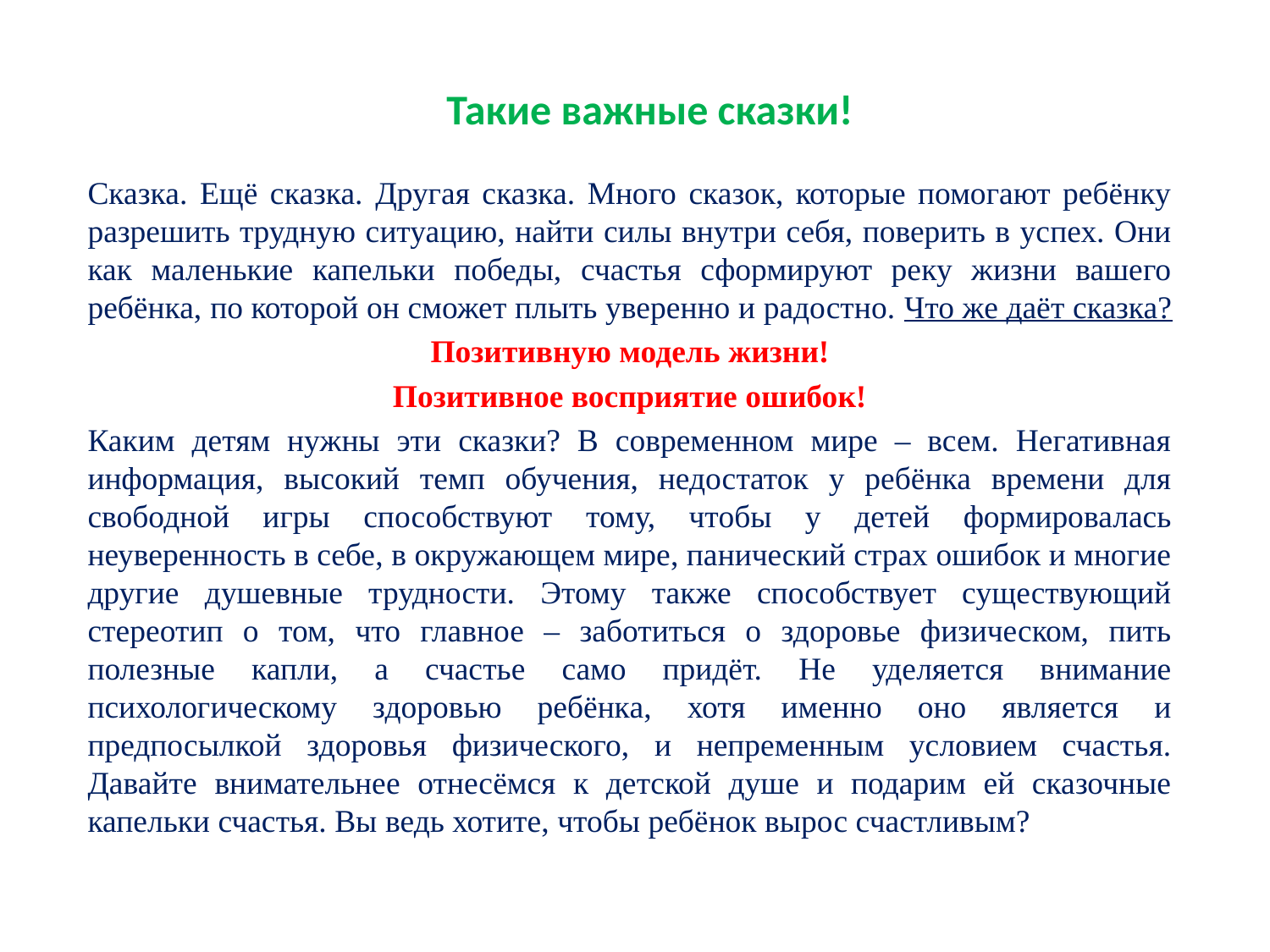

Такие важные сказки!
Сказка. Ещё сказка. Другая сказка. Много сказок, которые помогают ребёнку разрешить трудную ситуацию, найти силы внутри себя, поверить в успех. Они как маленькие капельки победы, счастья сформируют реку жизни вашего ребёнка, по которой он сможет плыть уверенно и радостно. Что же даёт сказка?
Позитивную модель жизни!
Позитивное восприятие ошибок!
Каким детям нужны эти сказки? В современном мире – всем. Негативная информация, высокий темп обучения, недостаток у ребёнка времени для свободной игры способствуют тому, чтобы у детей формировалась неуверенность в себе, в окружающем мире, панический страх ошибок и многие другие душевные трудности. Этому также способствует существующий стереотип о том, что главное – заботиться о здоровье физическом, пить полезные капли, а счастье само придёт. Не уделяется внимание психологическому здоровью ребёнка, хотя именно оно является и предпосылкой здоровья физического, и непременным условием счастья. Давайте внимательнее отнесёмся к детской душе и подарим ей сказочные капельки счастья. Вы ведь хотите, чтобы ребёнок вырос счастливым?